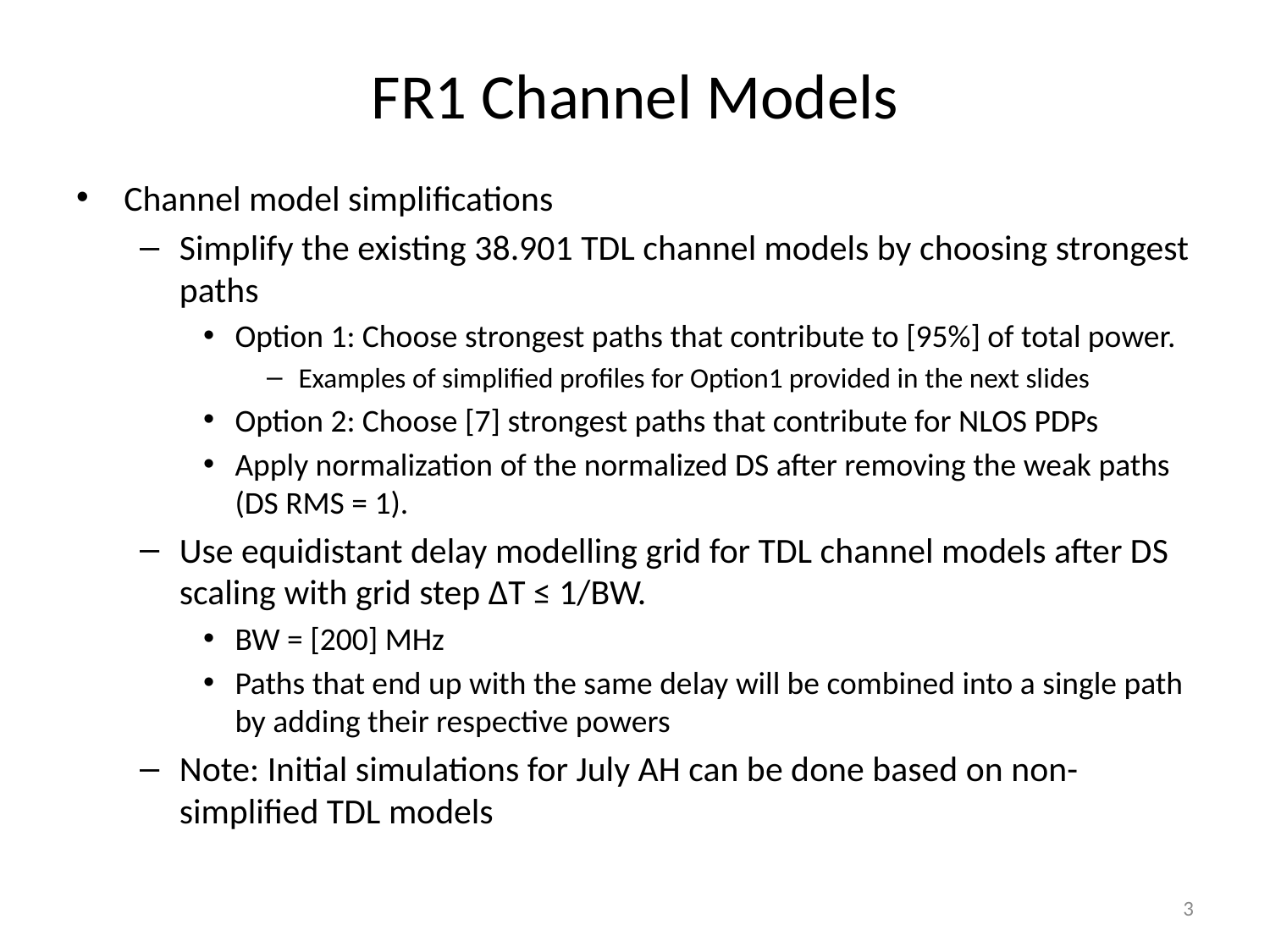

# FR1 Channel Models
Channel model simplifications
Simplify the existing 38.901 TDL channel models by choosing strongest paths
Option 1: Choose strongest paths that contribute to [95%] of total power.
Examples of simplified profiles for Option1 provided in the next slides
Option 2: Choose [7] strongest paths that contribute for NLOS PDPs
Apply normalization of the normalized DS after removing the weak paths (DS RMS = 1).
Use equidistant delay modelling grid for TDL channel models after DS scaling with grid step ΔT ≤ 1/BW.
BW = [200] MHz
Paths that end up with the same delay will be combined into a single path by adding their respective powers
Note: Initial simulations for July AH can be done based on non-simplified TDL models

3